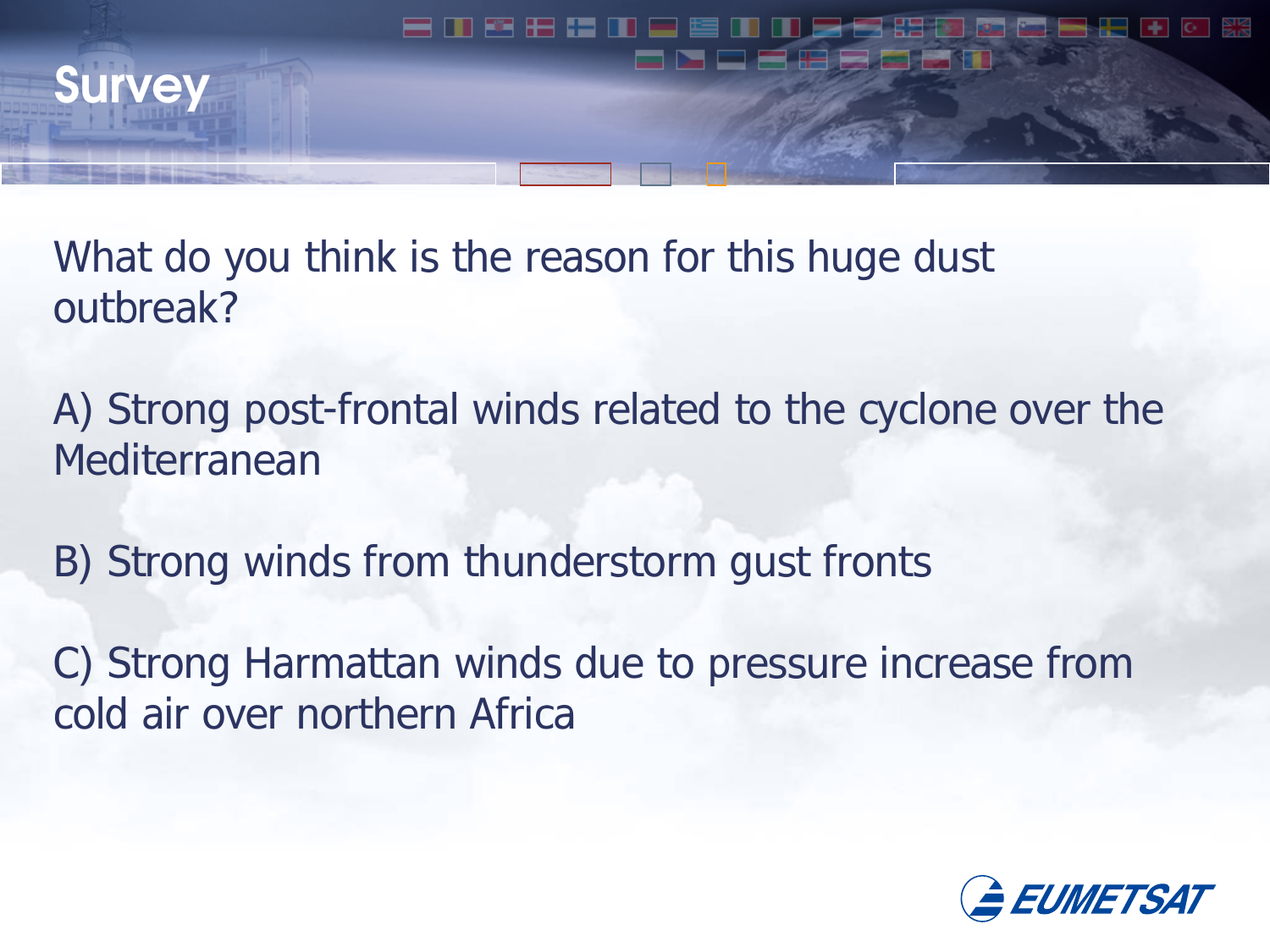

# Survey
What do you think is the reason for this huge dust outbreak?

A) Strong post-frontal winds related to the cyclone over the Mediterranean

B) Strong winds from thunderstorm gust fronts

C) Strong Harmattan winds due to pressure increase from cold air over northern Africa